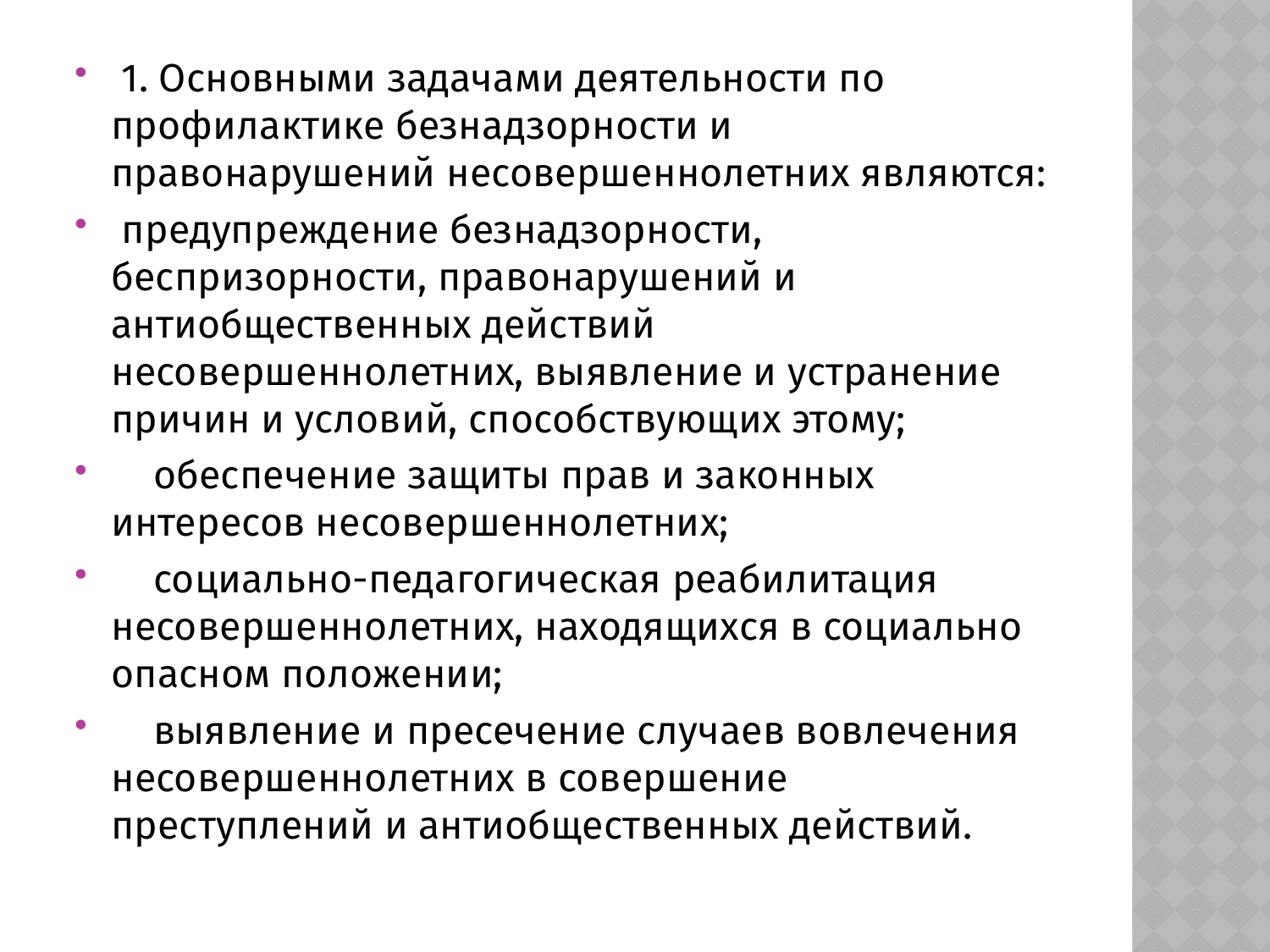

1. Основными задачами деятельности по профилактике безнадзорности и правонарушений несовершеннолетних являются:
 предупреждение безнадзорности, беспризорности, правонарушений и антиобщественных действий несовершеннолетних, выявление и устранение причин и условий, способствующих этому;
    обеспечение защиты прав и законных интересов несовершеннолетних;
    социально-педагогическая реабилитация несовершеннолетних, находящихся в социально опасном положении;
    выявление и пресечение случаев вовлечения несовершеннолетних в совершение преступлений и антиобщественных действий.